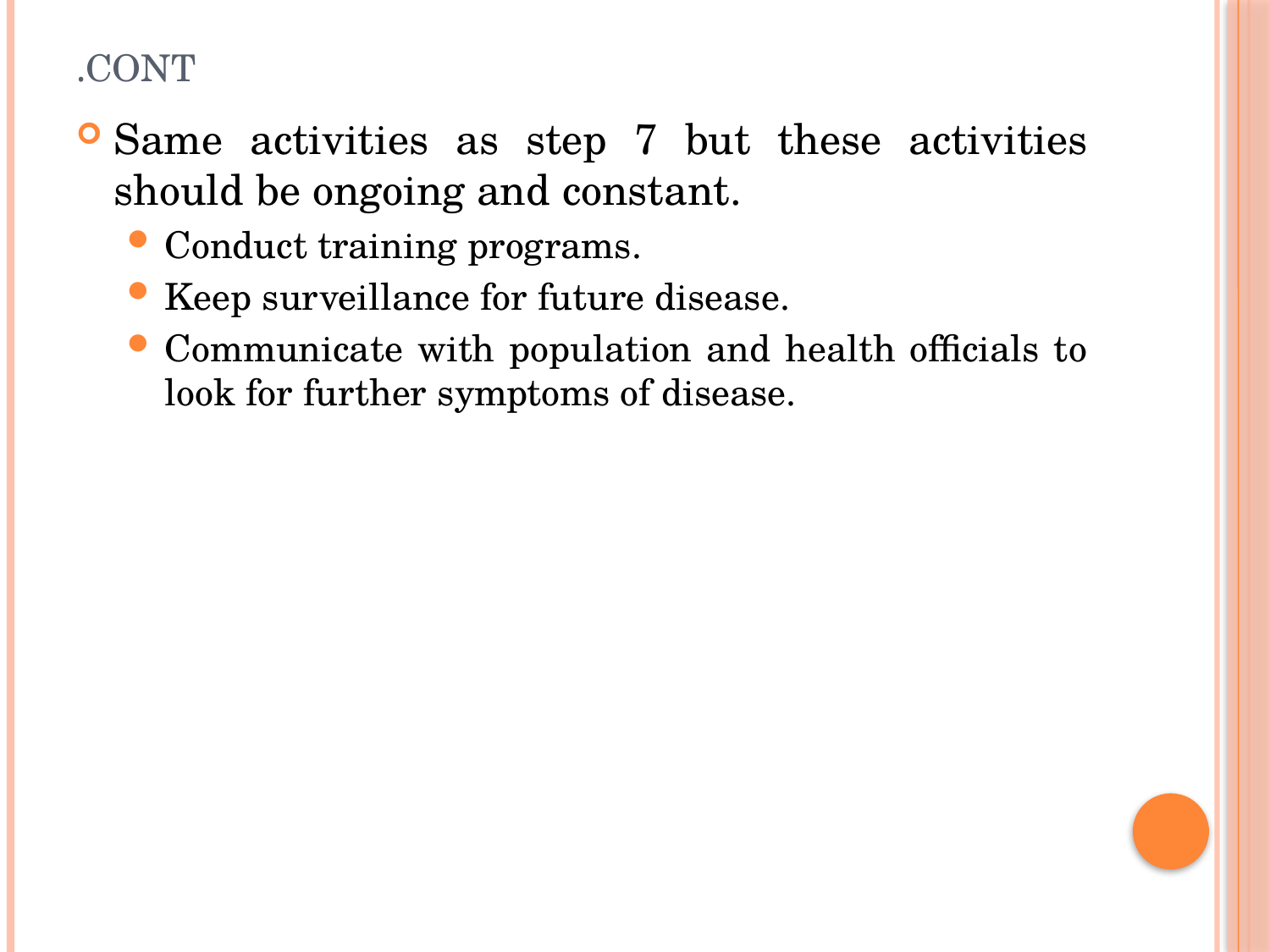

# Cont.
Same activities as step 7 but these activities should be ongoing and constant.
Conduct training programs.
Keep surveillance for future disease.
Communicate with population and health officials to look for further symptoms of disease.